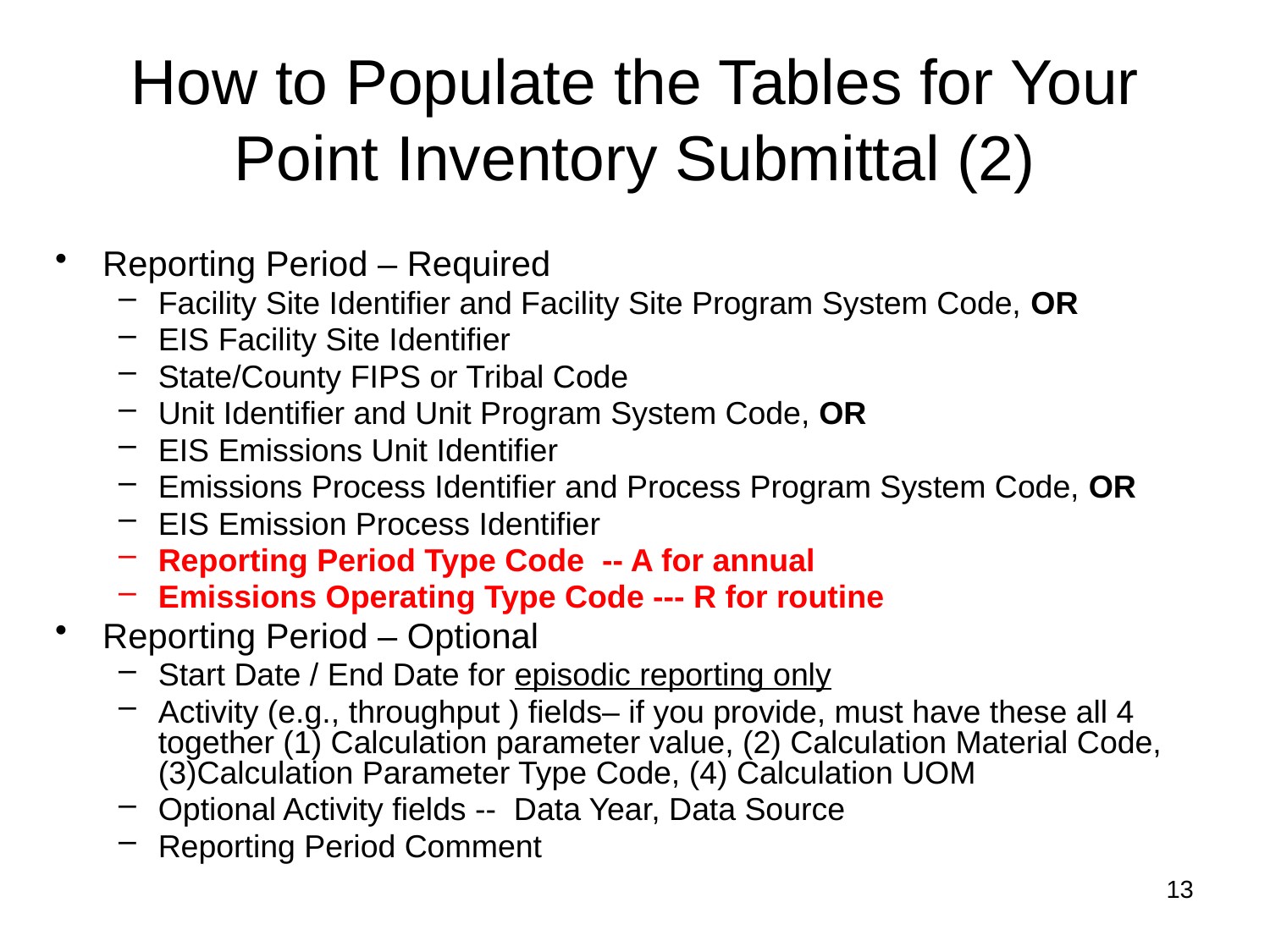

# How to Populate the Tables for Your Point Inventory Submittal (2)
Reporting Period – Required
Facility Site Identifier and Facility Site Program System Code, OR
EIS Facility Site Identifier
State/County FIPS or Tribal Code
Unit Identifier and Unit Program System Code, OR
EIS Emissions Unit Identifier
Emissions Process Identifier and Process Program System Code, OR
EIS Emission Process Identifier
Reporting Period Type Code  -- A for annual
Emissions Operating Type Code --- R for routine
Reporting Period – Optional
Start Date / End Date for episodic reporting only
Activity (e.g., throughput ) fields– if you provide, must have these all 4 together (1) Calculation parameter value, (2) Calculation Material Code, (3)Calculation Parameter Type Code, (4) Calculation UOM
Optional Activity fields --  Data Year, Data Source
Reporting Period Comment
13